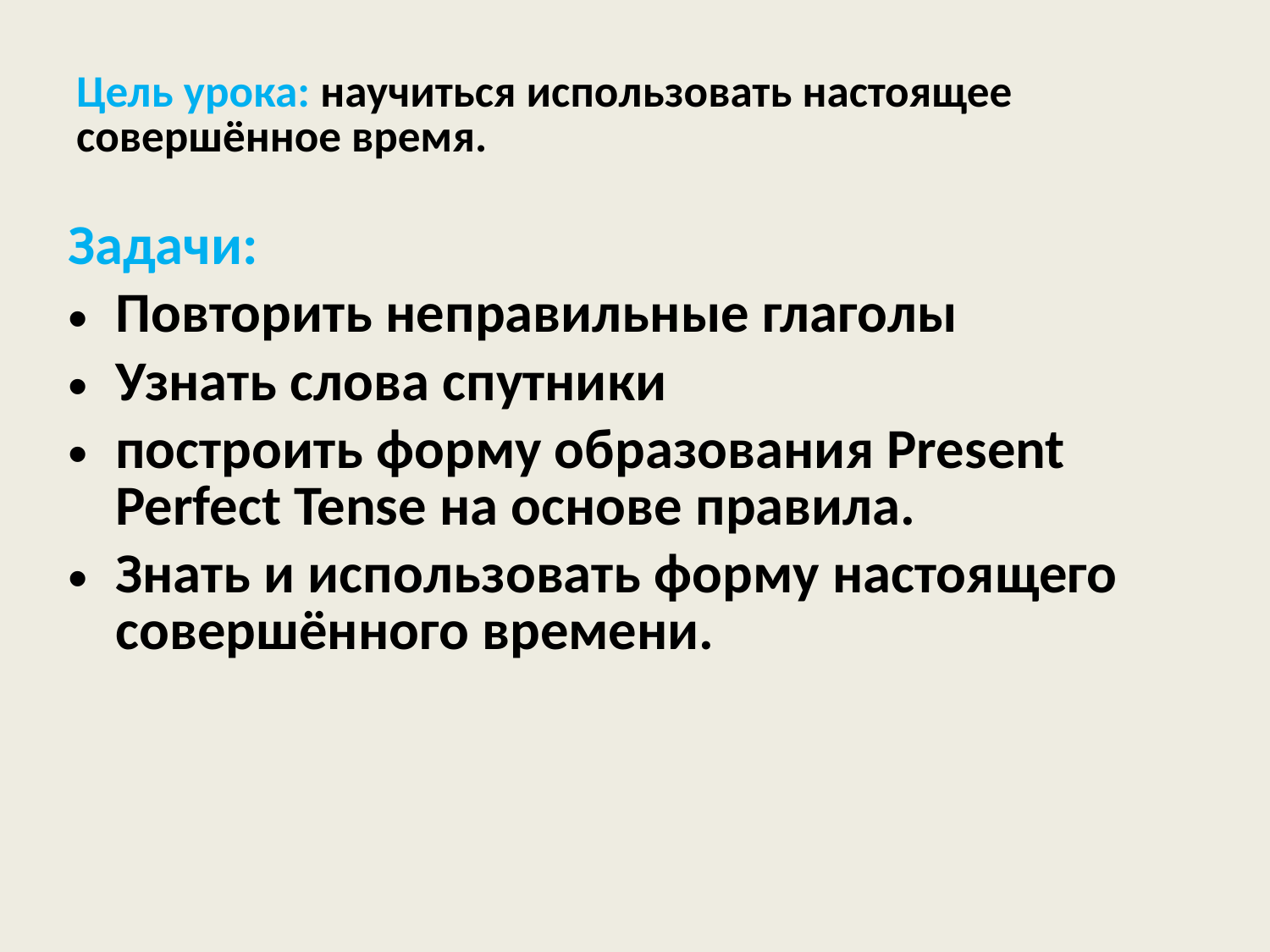

# Цель урока: научиться использовать настоящее совершённое время.
Задачи:
Повторить неправильные глаголы
Узнать слова спутники
построить форму образования Present Perfect Tense на основе правила.
Знать и использовать форму настоящего совершённого времени.